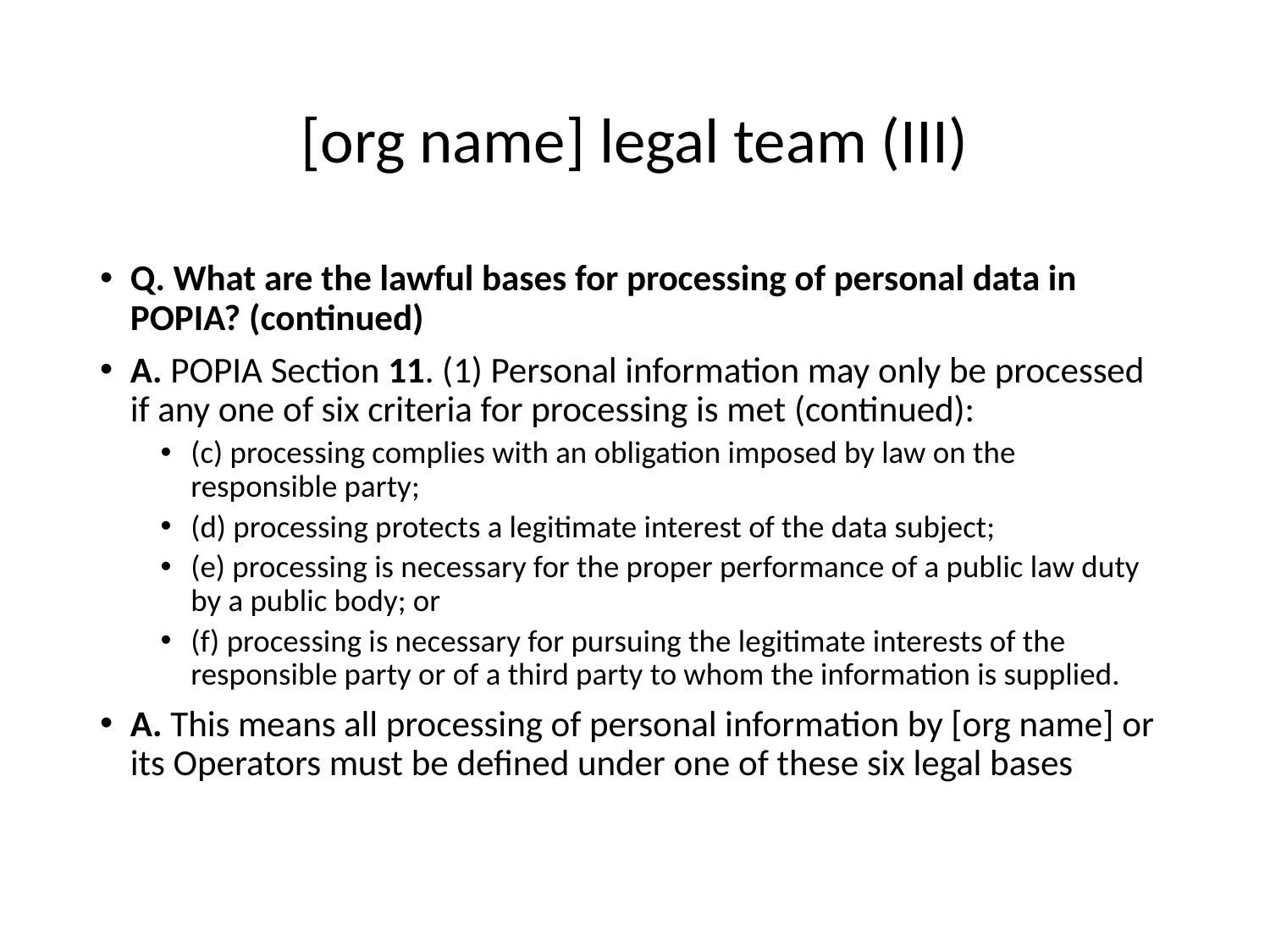

# [org name] legal team (III)
Q. What are the lawful bases for processing of personal data in POPIA? (continued)
A. POPIA Section 11. (1) Personal information may only be processed if any one of six criteria for processing is met (continued):
(c) processing complies with an obligation imposed by law on the responsible party;
(d) processing protects a legitimate interest of the data subject;
(e) processing is necessary for the proper performance of a public law duty by a public body; or
(f) processing is necessary for pursuing the legitimate interests of the responsible party or of a third party to whom the information is supplied.
A. This means all processing of personal information by [org name] or its Operators must be defined under one of these six legal bases